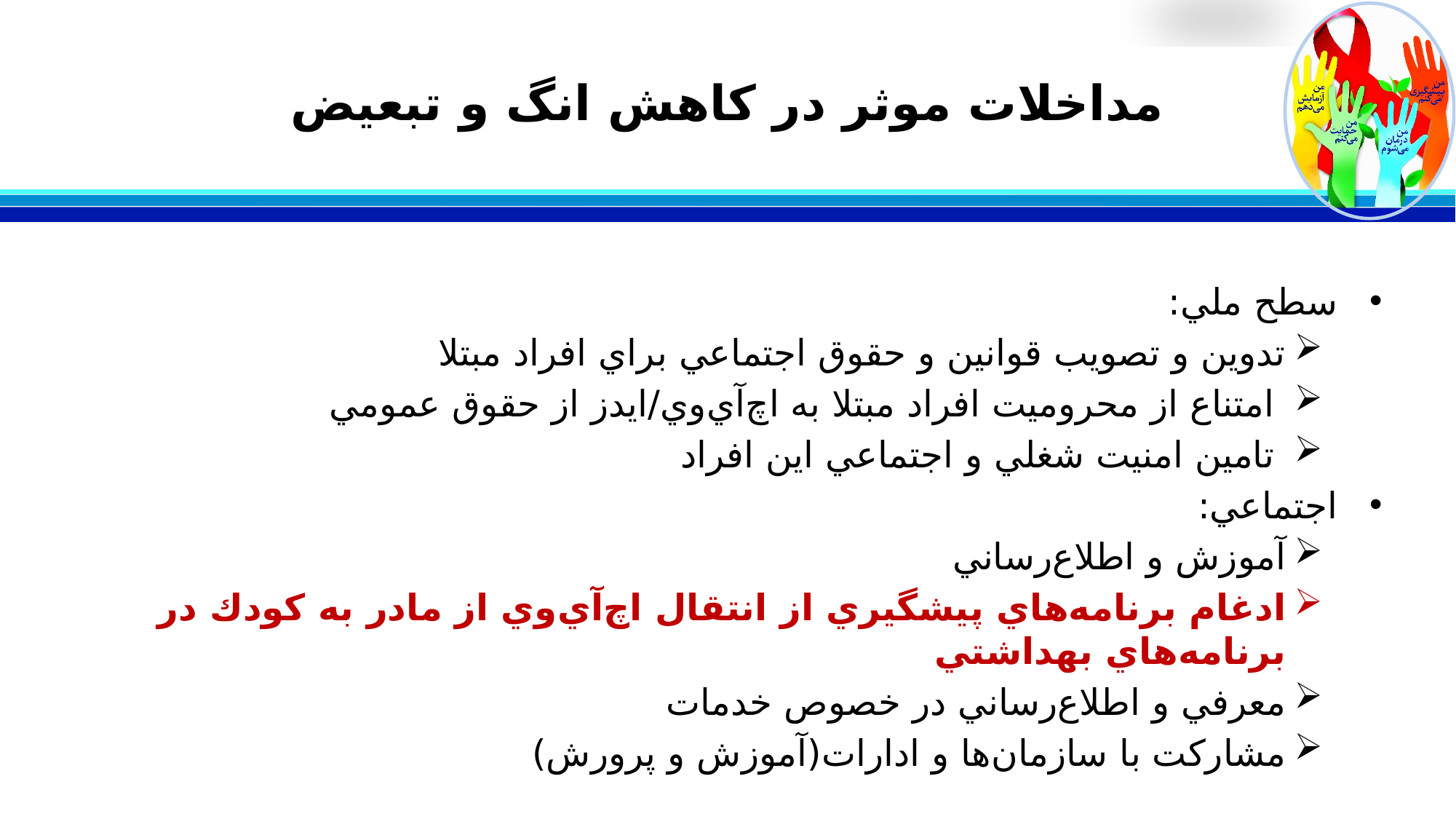

# مداخلات موثر در كاهش انگ و تبعيض
سطح ملي:
تدوين و تصويب قوانين و حقوق اجتماعي براي افراد مبتلا
 امتناع از محروميت افراد مبتلا به اچ‌آي‌وي/ايدز از حقوق عمومي
 تامين امنيت شغلي و اجتماعي اين افراد
اجتماعي:
آموزش و اطلاع‌رساني
ادغام برنامه‌هاي پيشگيري از انتقال اچ‌آي‌وي از مادر به كودك در برنامه‌هاي بهداشتي
معرفي و اطلاع‌رساني در خصوص خدمات
مشاركت با سازمان‌ها و ادارات(آموزش و پرورش)